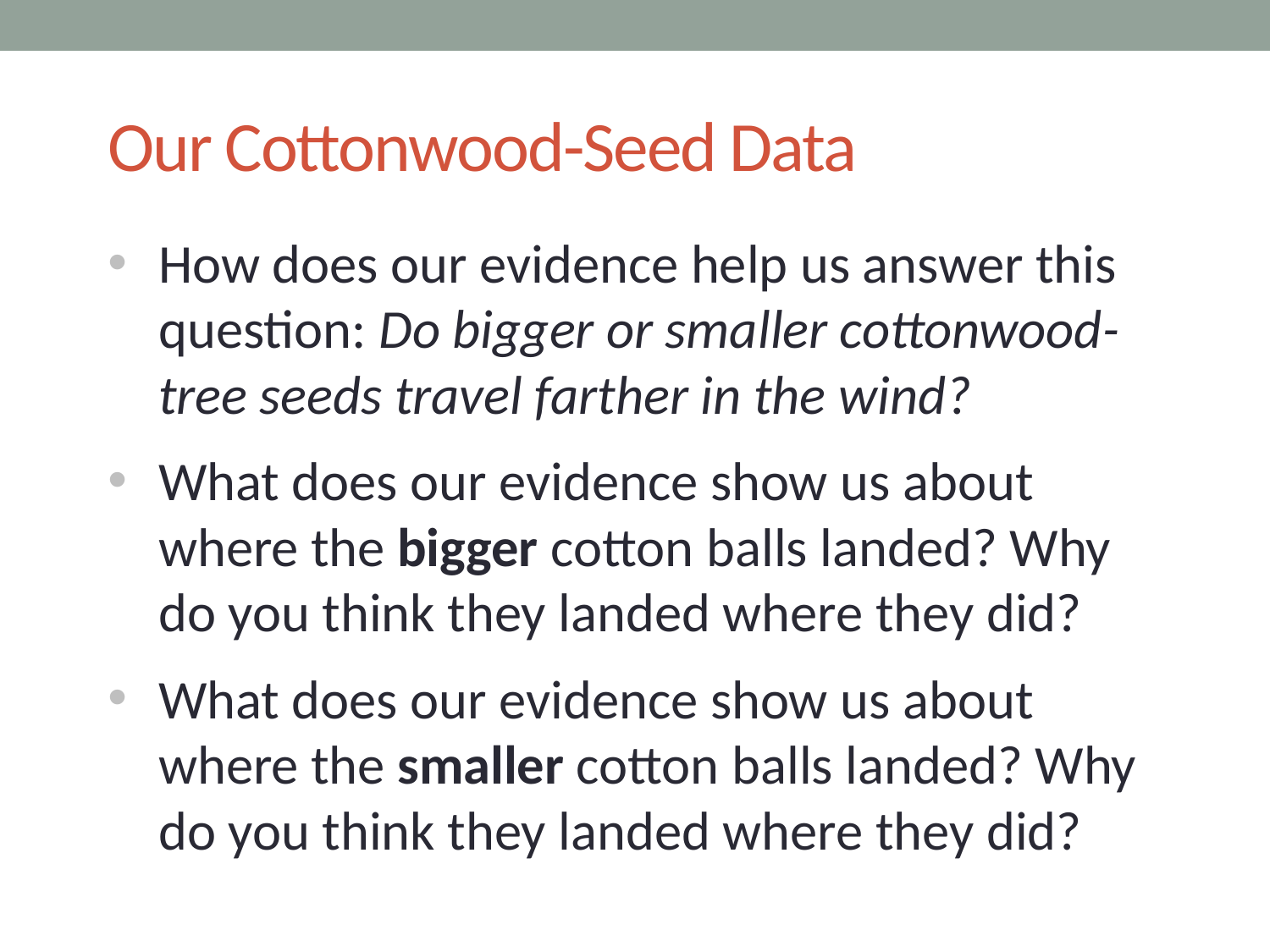

# Our Cottonwood-Seed Data
How does our evidence help us answer this question: Do bigger or smaller cottonwood-tree seeds travel farther in the wind?
What does our evidence show us about where the bigger cotton balls landed? Why do you think they landed where they did?
What does our evidence show us about where the smaller cotton balls landed? Why do you think they landed where they did?